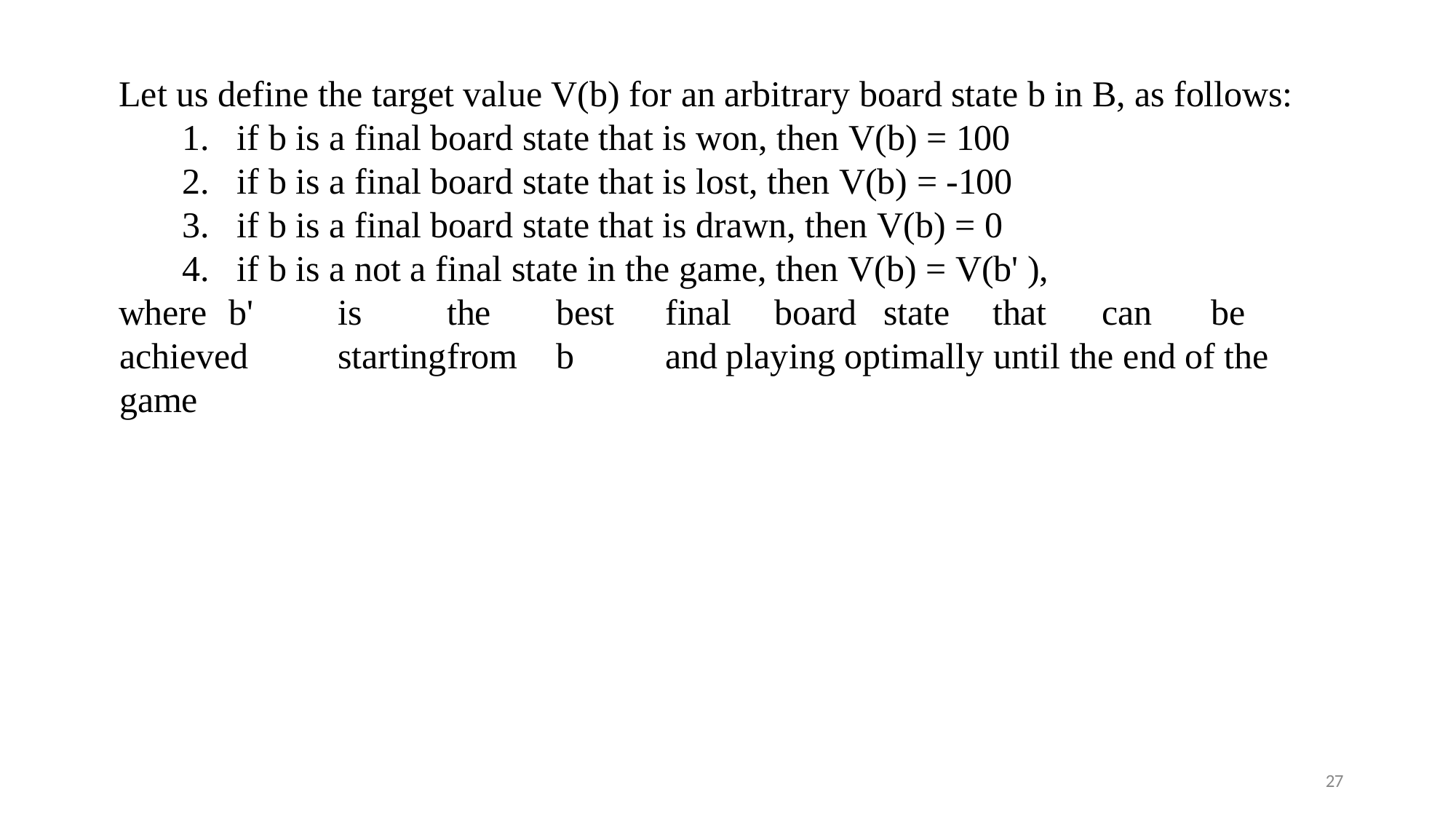

Let us define the target value V(b) for an arbitrary board state b in B, as follows:
if b is a final board state that is won, then V(b) = 100
if b is a final board state that is lost, then V(b) = -100
if b is a final board state that is drawn, then V(b) = 0
if b is a not a final state in the game, then V(b) = V(b' ),
where	b'	is	the	best	final	board	state	that	can	be	achieved	starting	from	b	and playing optimally until the end of the game
27